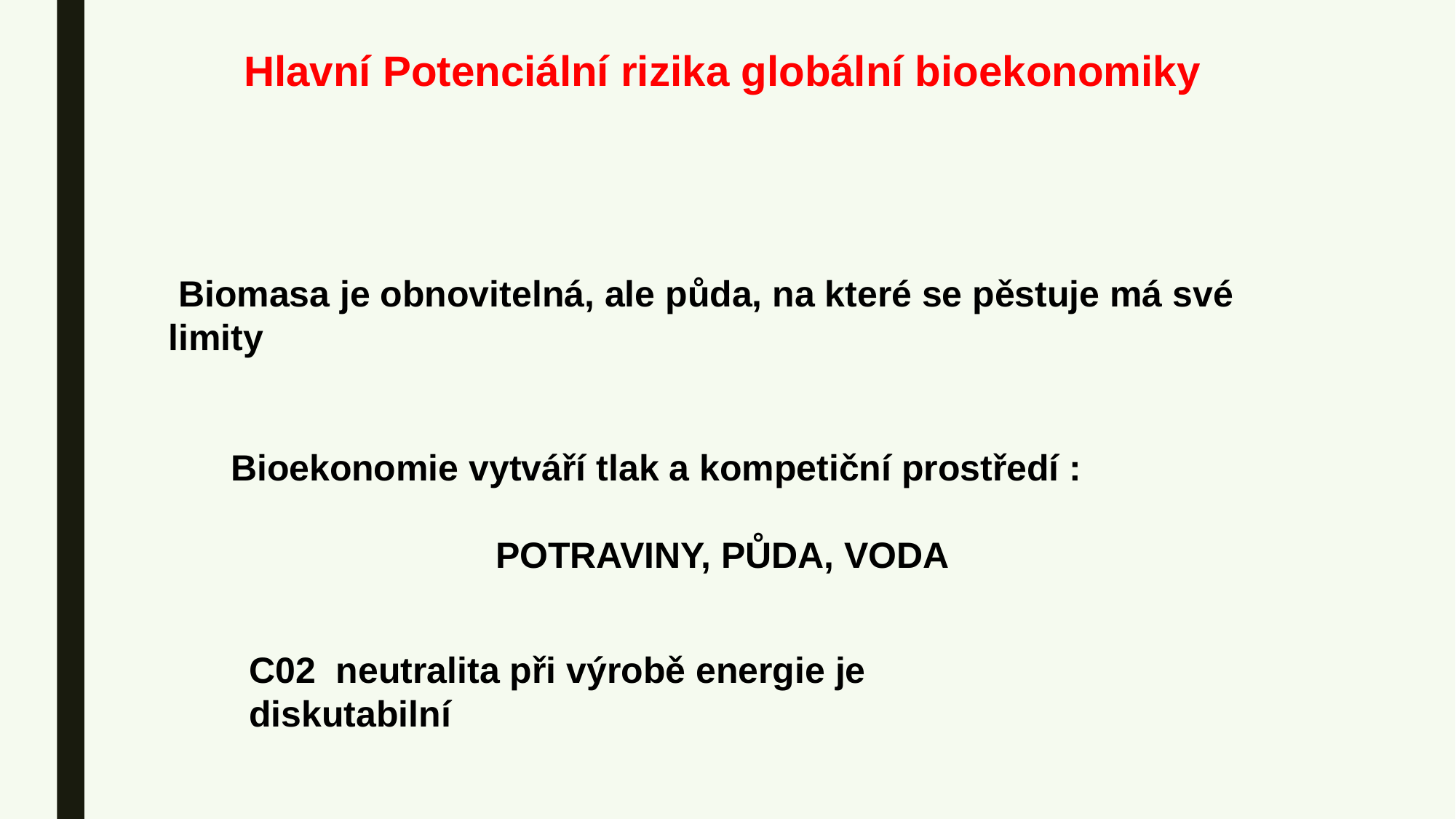

Hlavní Potenciální rizika globální bioekonomiky

 Biomasa je obnovitelná, ale půda, na které se pěstuje má své limity

 Bioekonomie vytváří tlak a kompetiční prostředí :

                           POTRAVINY, PŮDA, VODA
C02  neutralita při výrobě energie je diskutabilní